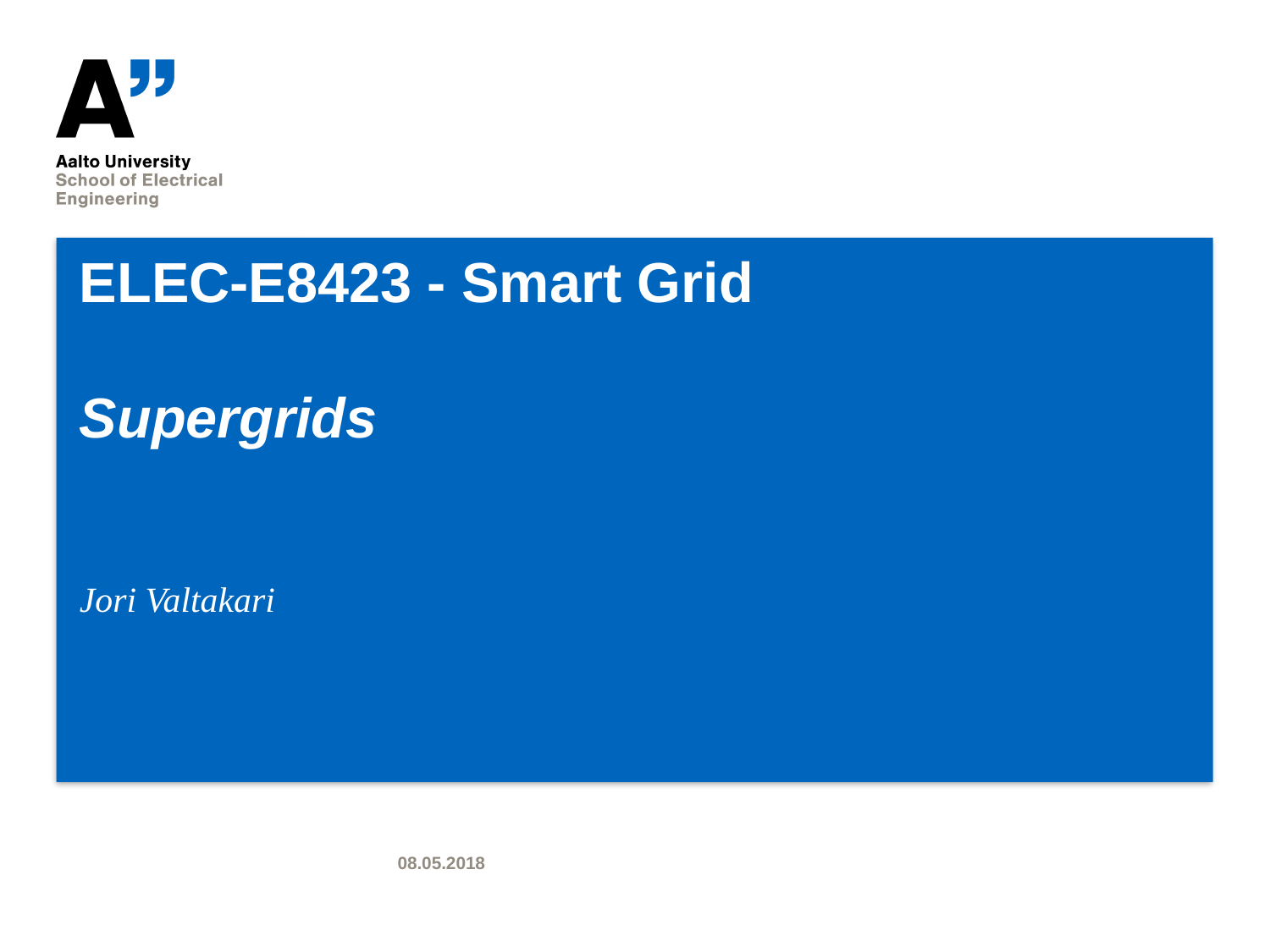

# ELEC-E8423 - Smart Grid Supergrids
Jori Valtakari

08.05.2018